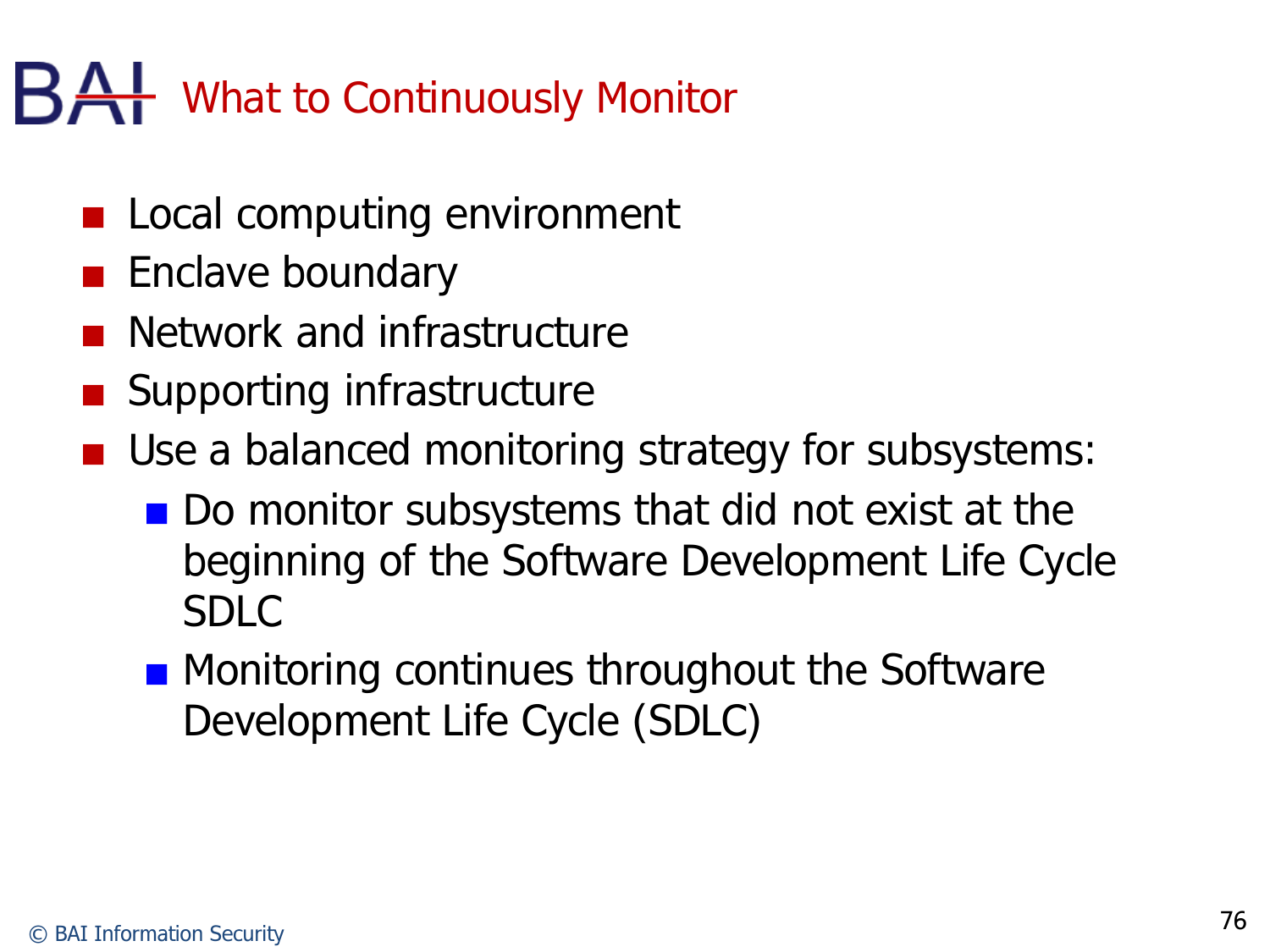

# What to Continuously Monitor
Local computing environment
Enclave boundary
Network and infrastructure
Supporting infrastructure
Use a balanced monitoring strategy for subsystems:
Do monitor subsystems that did not exist at the beginning of the Software Development Life Cycle SDLC
Monitoring continues throughout the Software Development Life Cycle (SDLC)